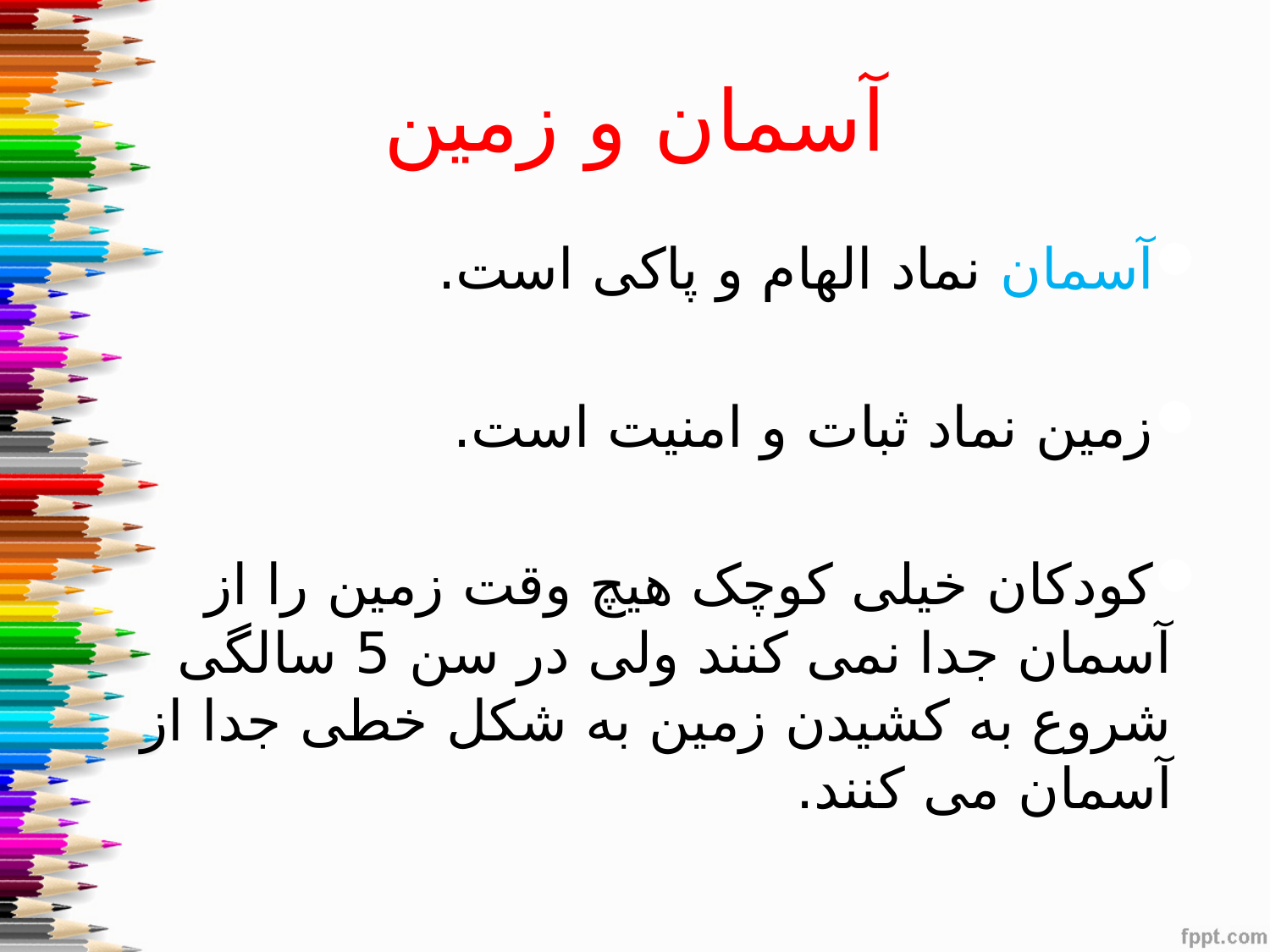

# آسمان و زمین
آسمان نماد الهام و پاکی است.

زمین نماد ثبات و امنیت است.

کودکان خیلی کوچک هیچ وقت زمین را از آسمان جدا نمی کنند ولی در سن 5 سالگی شروع به کشیدن زمین به شکل خطی جدا از آسمان می کنند.